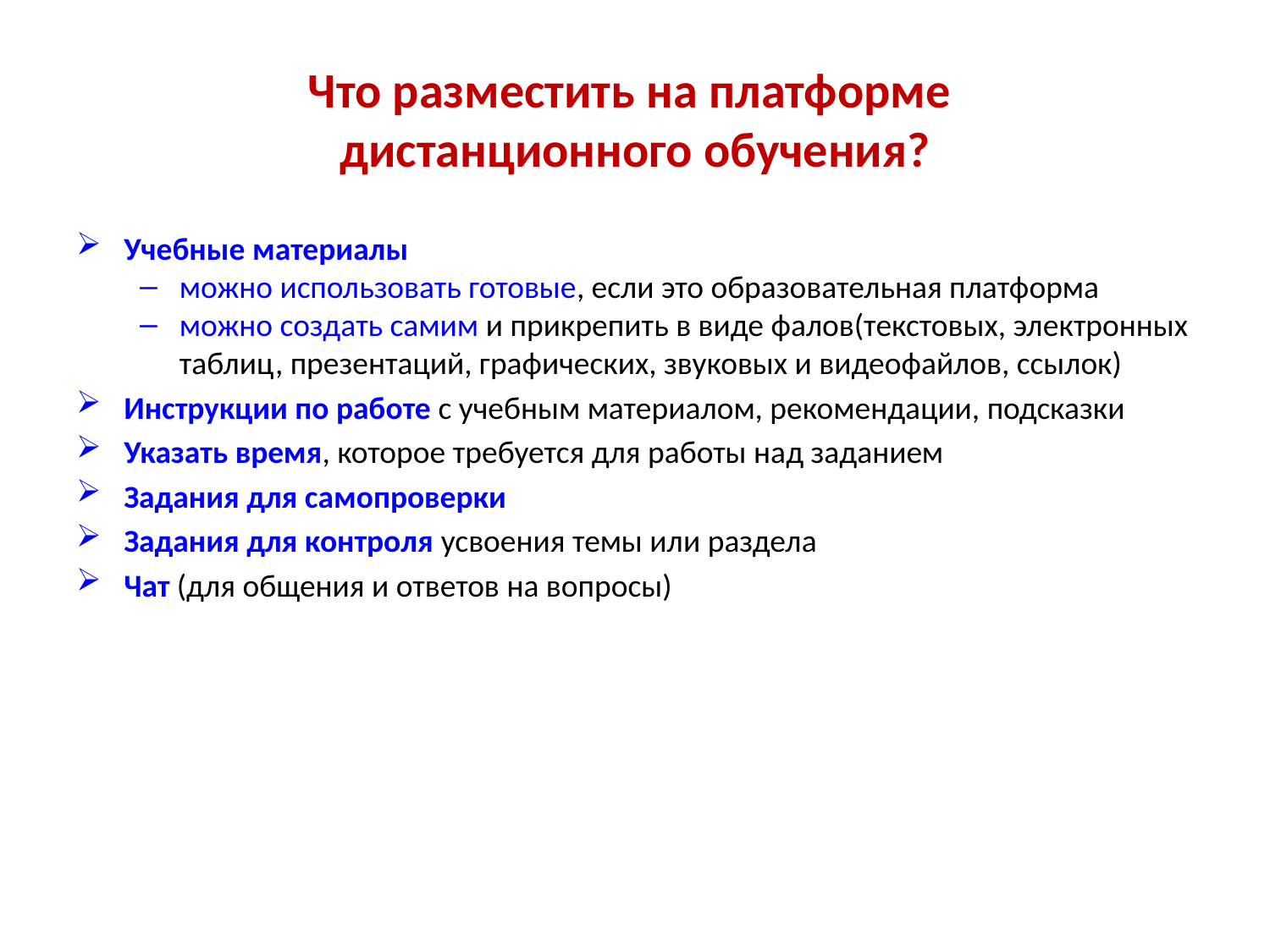

# Что разместить на платформе дистанционного обучения?
Учебные материалы
можно использовать готовые, если это образовательная платформа
можно создать самим и прикрепить в виде фалов(текстовых, электронных таблиц, презентаций, графических, звуковых и видеофайлов, ссылок)
Инструкции по работе с учебным материалом, рекомендации, подсказки
Указать время, которое требуется для работы над заданием
Задания для самопроверки
Задания для контроля усвоения темы или раздела
Чат (для общения и ответов на вопросы)